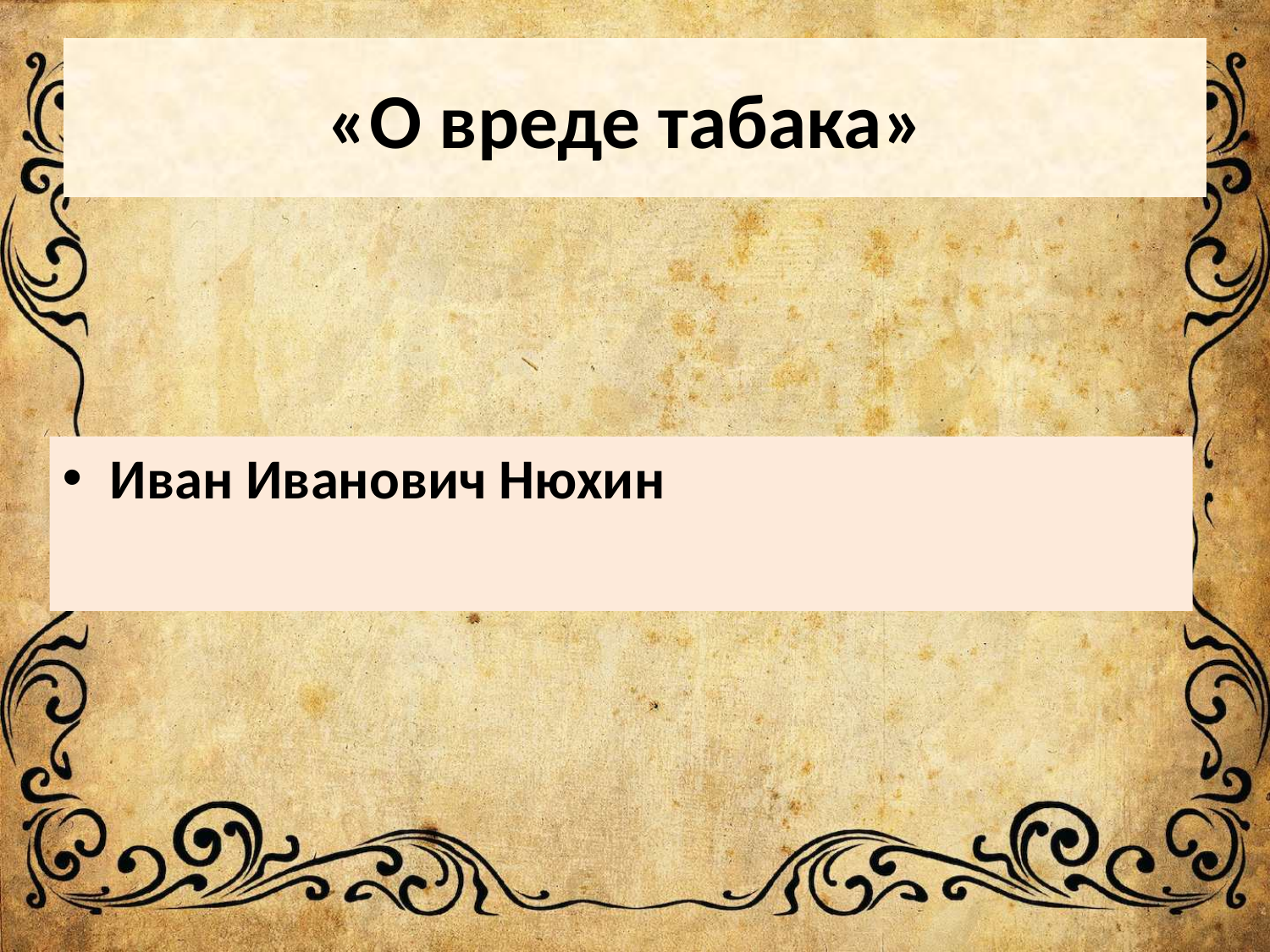

# «О вреде табака»
Иван Иванович Нюхин